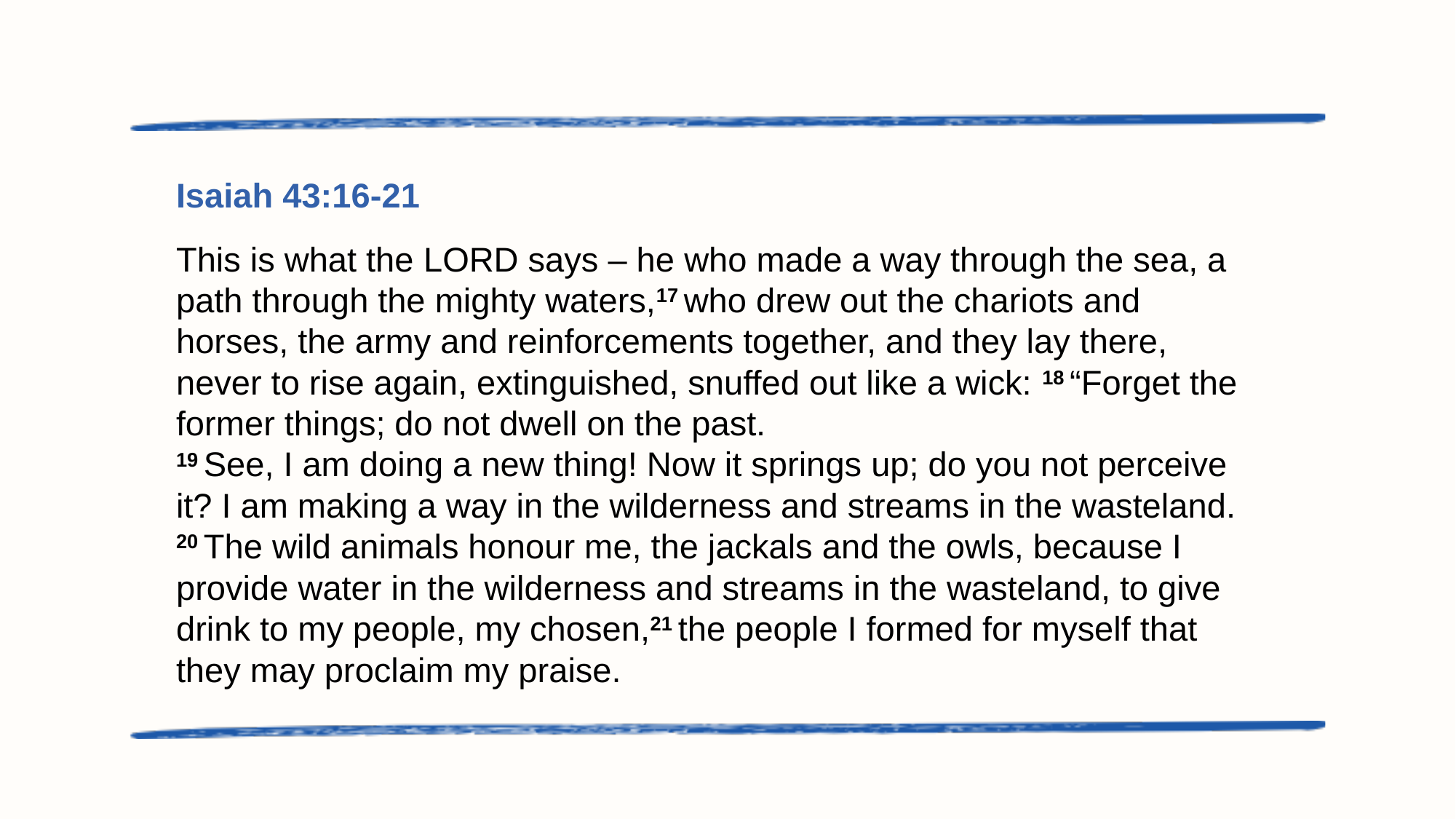

Isaiah 43:16-21
This is what the Lord says – he who made a way through the sea, a path through the mighty waters,17 who drew out the chariots and horses, the army and reinforcements together, and they lay there, never to rise again, extinguished, snuffed out like a wick: 18 “Forget the former things; do not dwell on the past.
19 See, I am doing a new thing! Now it springs up; do you not perceive it? I am making a way in the wilderness and streams in the wasteland.
20 The wild animals honour me, the jackals and the owls, because I provide water in the wilderness and streams in the wasteland, to give drink to my people, my chosen,21 the people I formed for myself that they may proclaim my praise.